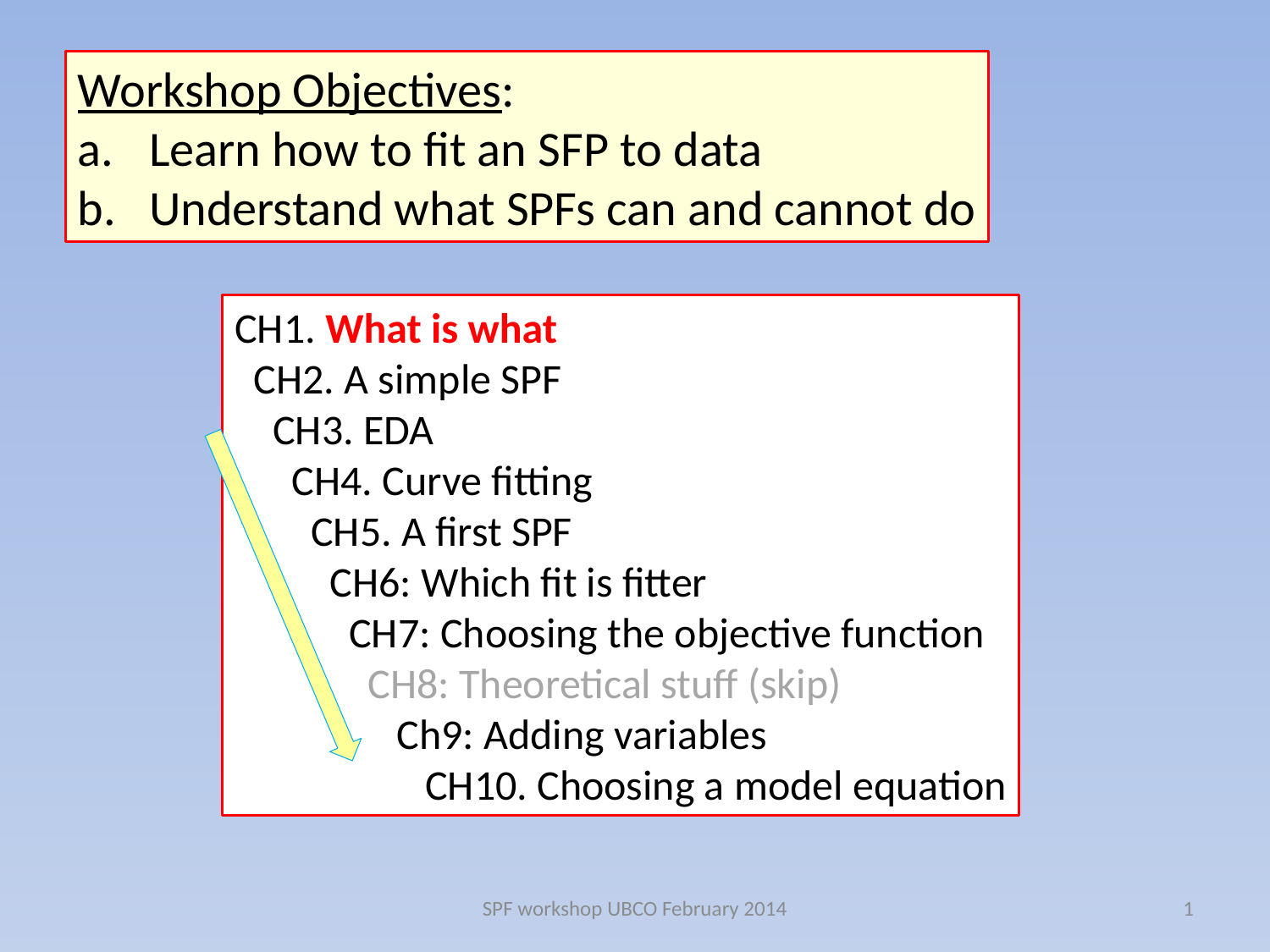

Workshop Objectives:
Learn how to fit an SFP to data
Understand what SPFs can and cannot do
CH1. What is what
  CH2. A simple SPF
    CH3. EDA
      CH4. Curve fitting
        CH5. A first SPF
          CH6: Which fit is fitter
            CH7: Choosing the objective function
              CH8: Theoretical stuff (skip)
                 Ch9: Adding variables
                    CH10. Choosing a model equation

SPF workshop UBCO February 2014
1